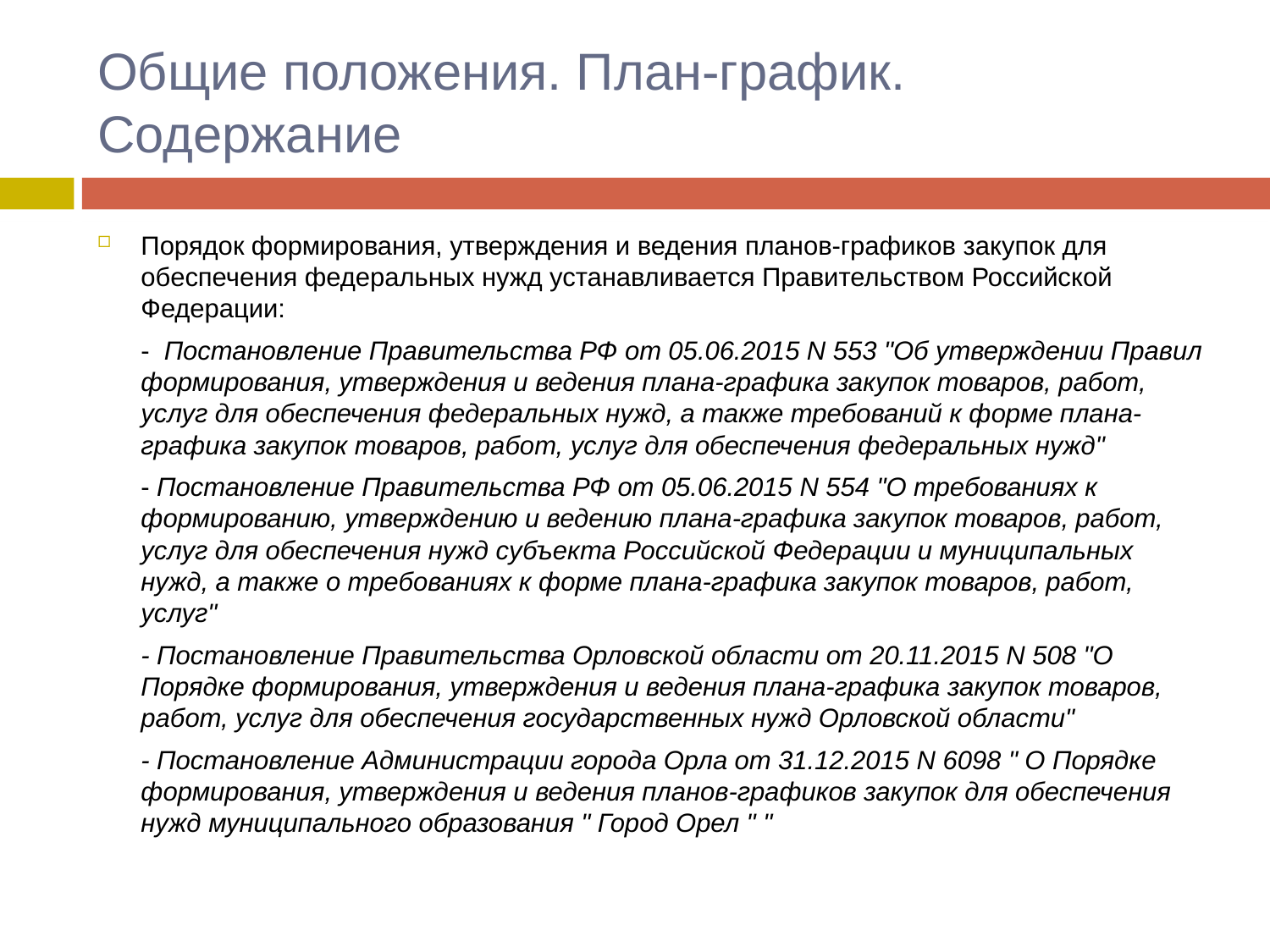

# Общие положения. План-график. Содержание
Порядок формирования, утверждения и ведения планов-графиков закупок для обеспечения федеральных нужд устанавливается Правительством Российской Федерации:
	-  Постановление Правительства РФ от 05.06.2015 N 553 "Об утверждении Правил формирования, утверждения и ведения плана-графика закупок товаров, работ, услуг для обеспечения федеральных нужд, а также требований к форме плана-графика закупок товаров, работ, услуг для обеспечения федеральных нужд"
	- Постановление Правительства РФ от 05.06.2015 N 554 "О требованиях к формированию, утверждению и ведению плана-графика закупок товаров, работ, услуг для обеспечения нужд субъекта Российской Федерации и муниципальных нужд, а также о требованиях к форме плана-графика закупок товаров, работ, услуг"
	- Постановление Правительства Орловской области от 20.11.2015 N 508 "О Порядке формирования, утверждения и ведения плана-графика закупок товаров, работ, услуг для обеспечения государственных нужд Орловской области"
	- Постановление Администрации города Орла от 31.12.2015 N 6098 " О Порядке формирования, утверждения и ведения планов-графиков закупок для обеспечения нужд муниципального образования " Город Орел " "